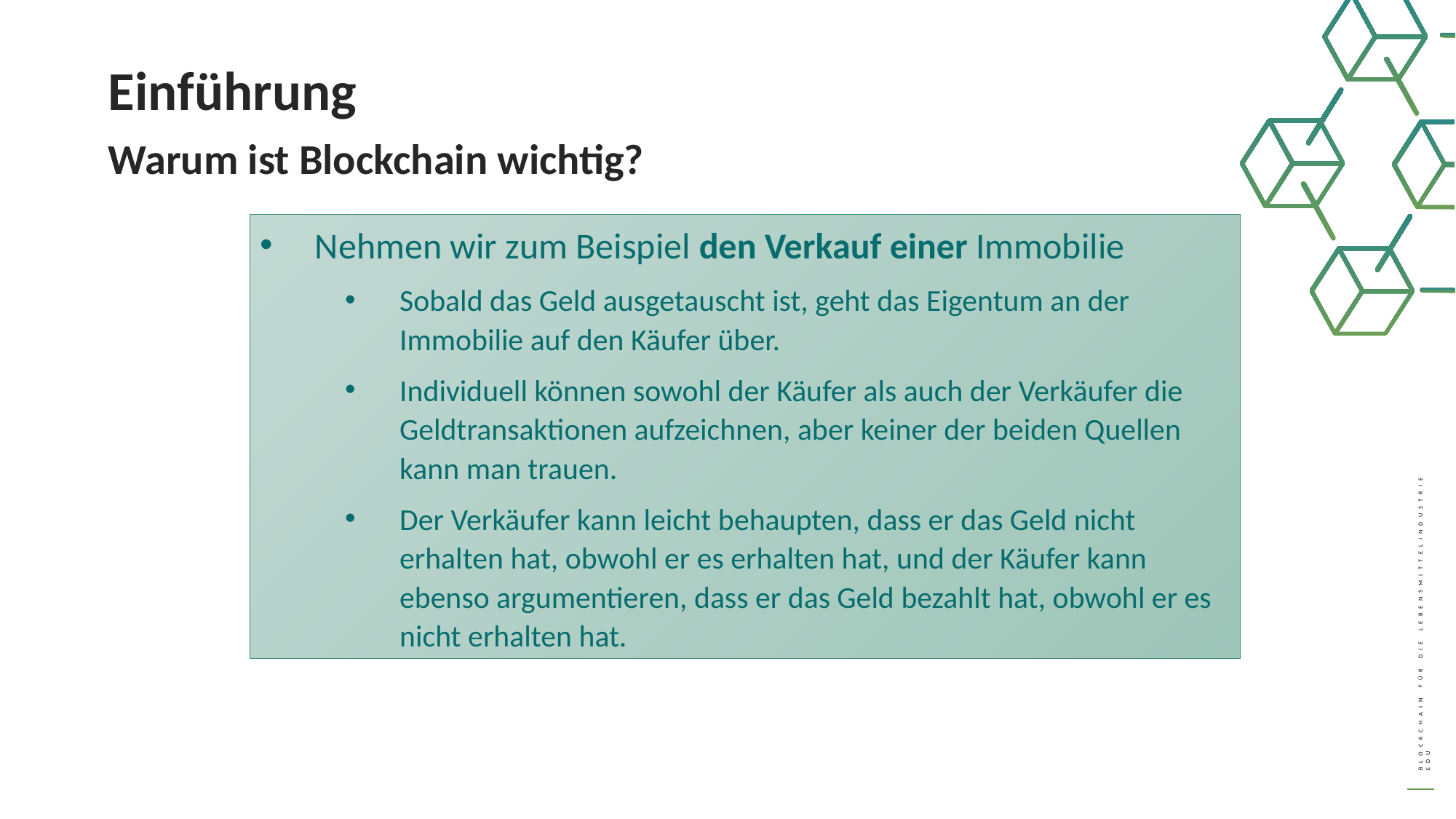

Einführung
Warum ist Blockchain wichtig?
Nehmen wir zum Beispiel den Verkauf einer Immobilie
Sobald das Geld ausgetauscht ist, geht das Eigentum an der Immobilie auf den Käufer über.
Individuell können sowohl der Käufer als auch der Verkäufer die Geldtransaktionen aufzeichnen, aber keiner der beiden Quellen kann man trauen.
Der Verkäufer kann leicht behaupten, dass er das Geld nicht erhalten hat, obwohl er es erhalten hat, und der Käufer kann ebenso argumentieren, dass er das Geld bezahlt hat, obwohl er es nicht erhalten hat.